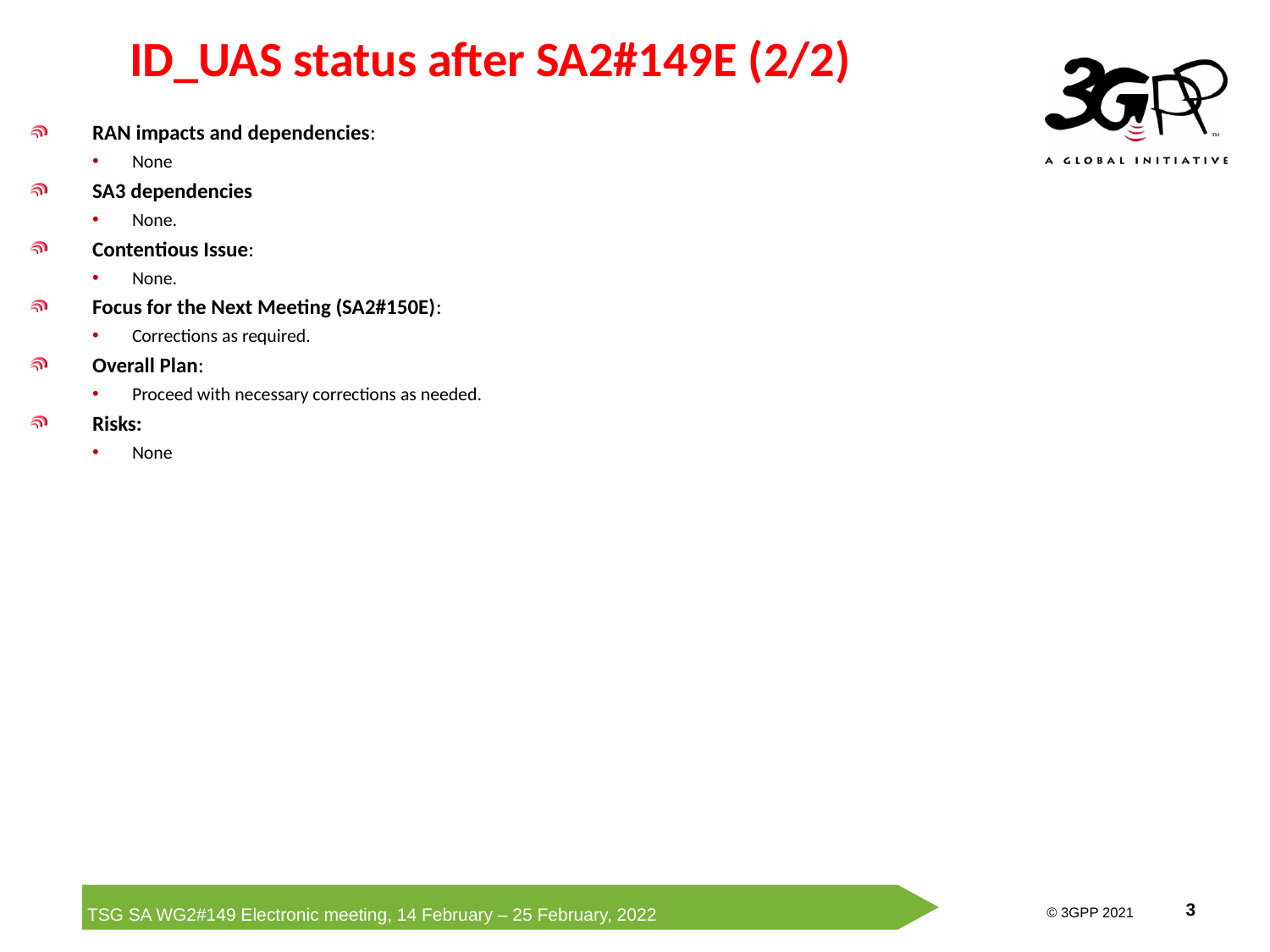

# ID_UAS status after SA2#149E (2/2)
RAN impacts and dependencies:
None
SA3 dependencies
None.
Contentious Issue:
None.
Focus for the Next Meeting (SA2#150E):
Corrections as required.
Overall Plan:
Proceed with necessary corrections as needed.
Risks:
None